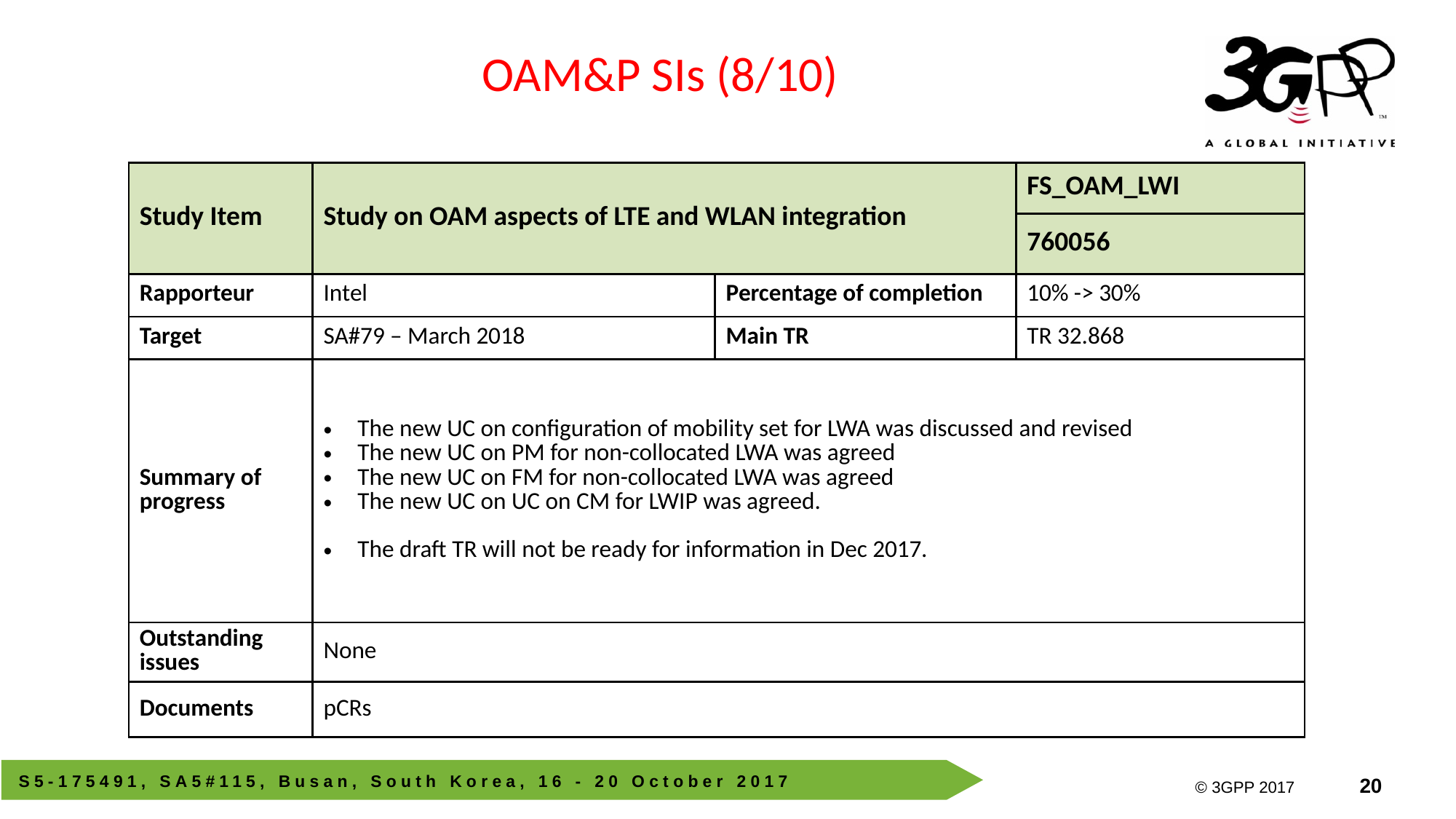

OAM&P SIs (8/10)
| Study Item | Study on OAM aspects of LTE and WLAN integration |  | FS\_OAM\_LWI |
| --- | --- | --- | --- |
|  |  |  | 760056 |
| Rapporteur | Intel | Percentage of completion | 10% -> 30% |
| Target | SA#79 – March 2018 | Main TR | TR 32.868 |
| Summary of progress | The new UC on configuration of mobility set for LWA was discussed and revised The new UC on PM for non-collocated LWA was agreed The new UC on FM for non-collocated LWA was agreed The new UC on UC on CM for LWIP was agreed. The draft TR will not be ready for information in Dec 2017. |  |  |
| Outstanding issues | None |  |  |
| Documents | pCRs |  |  |